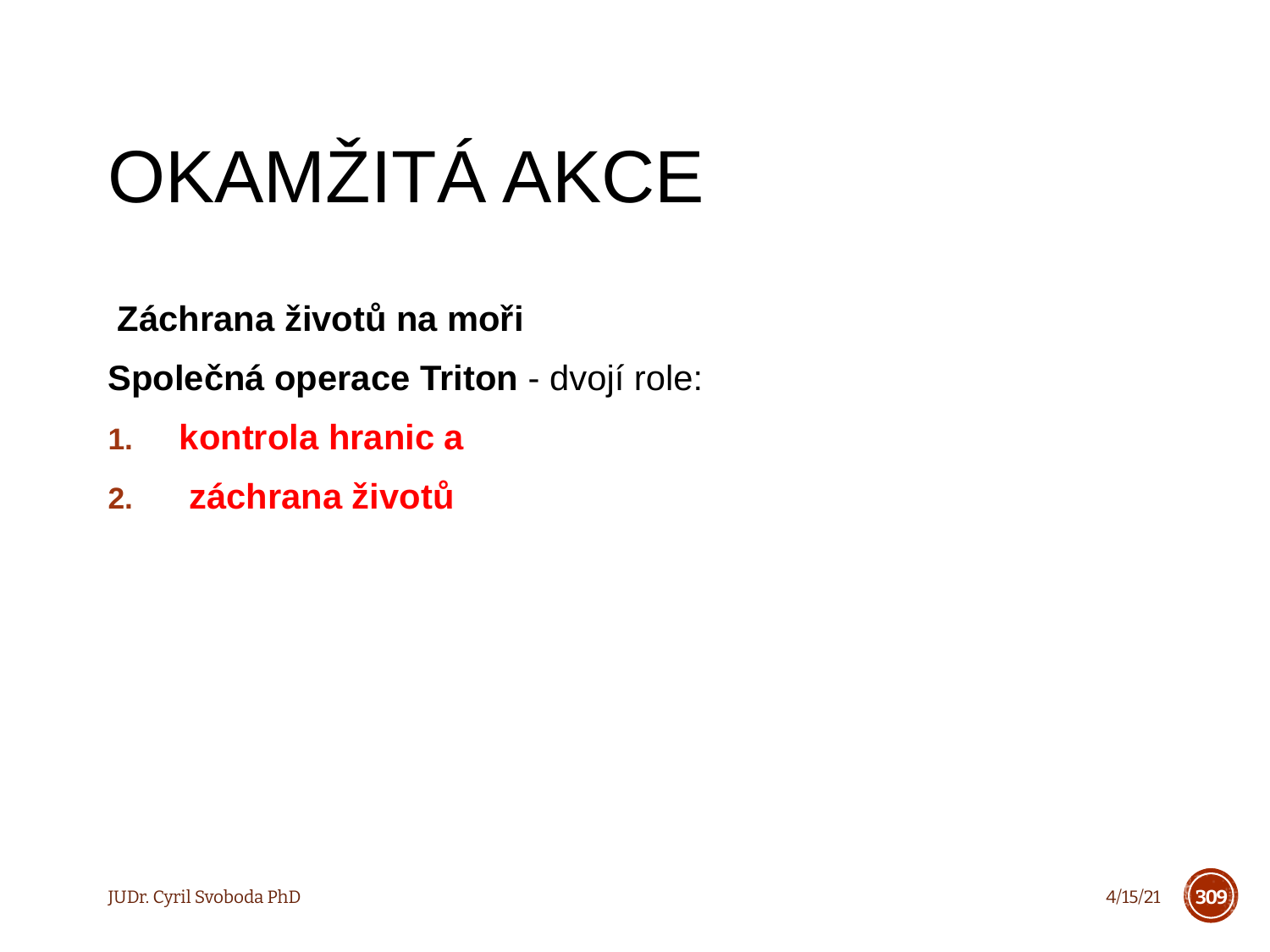

# Okamžitá akce
 Záchrana životů na moři
Společná operace Triton - dvojí role:
kontrola hranic a
 záchrana životů

JUDr. Cyril Svoboda PhD
4/15/21
309